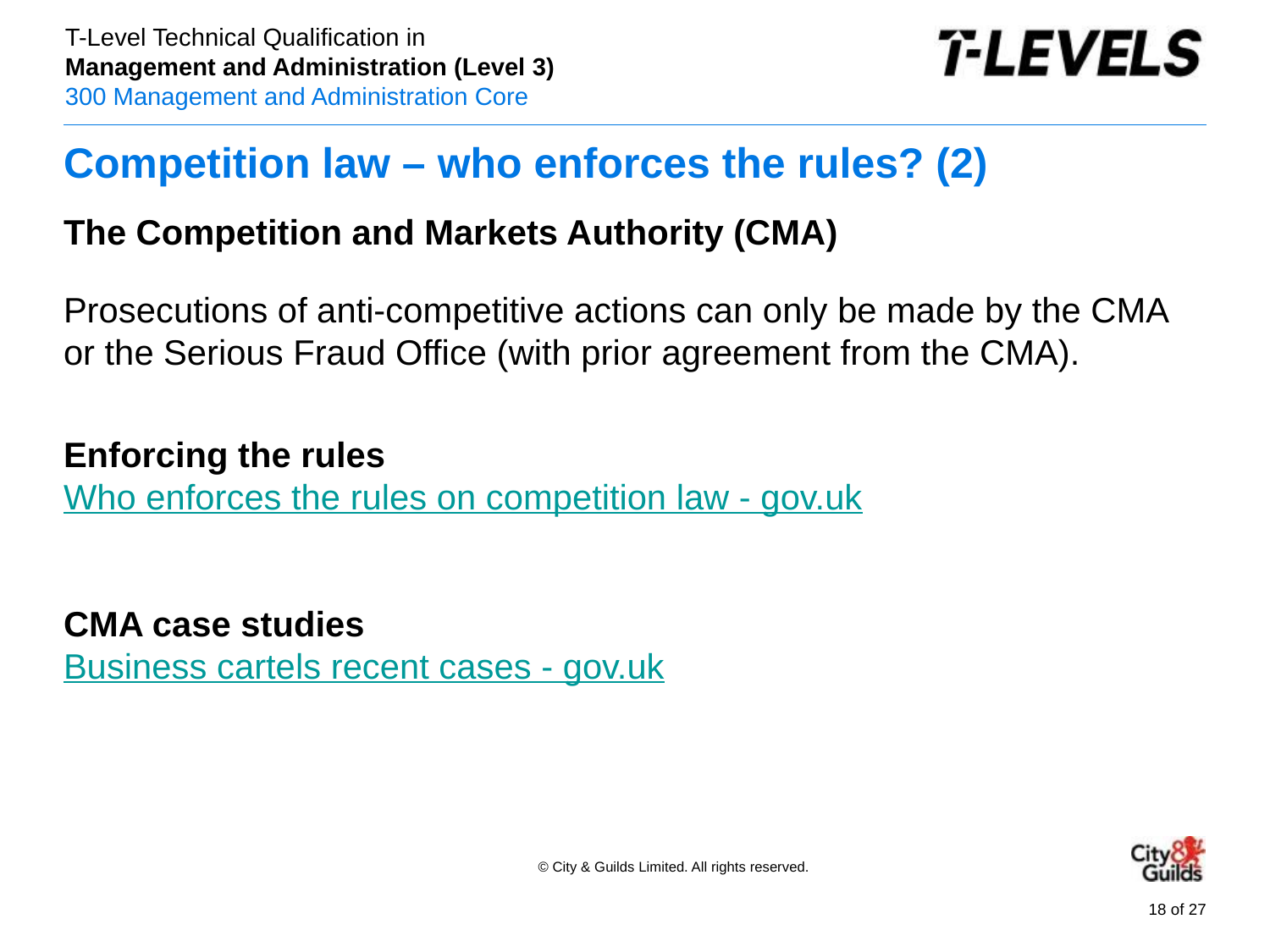

# Competition law – who enforces the rules? (2)
The Competition and Markets Authority (CMA)
Prosecutions of anti-competitive actions can only be made by the CMA or the Serious Fraud Office (with prior agreement from the CMA).

Enforcing the rules
Who enforces the rules on competition law - gov.uk

CMA case studies
Business cartels recent cases - gov.uk